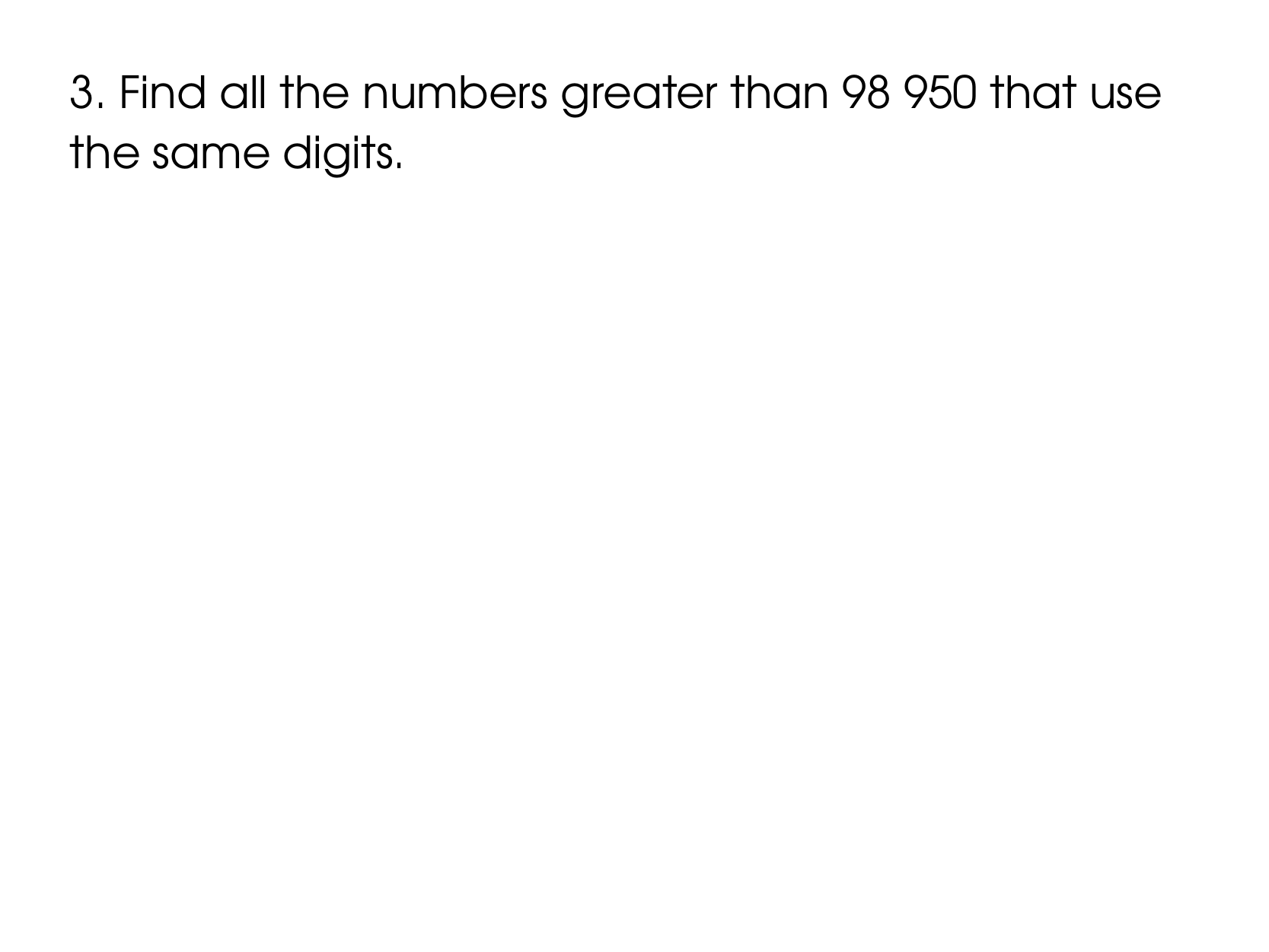

3. Find all the numbers greater than 98 950 that use the same digits.